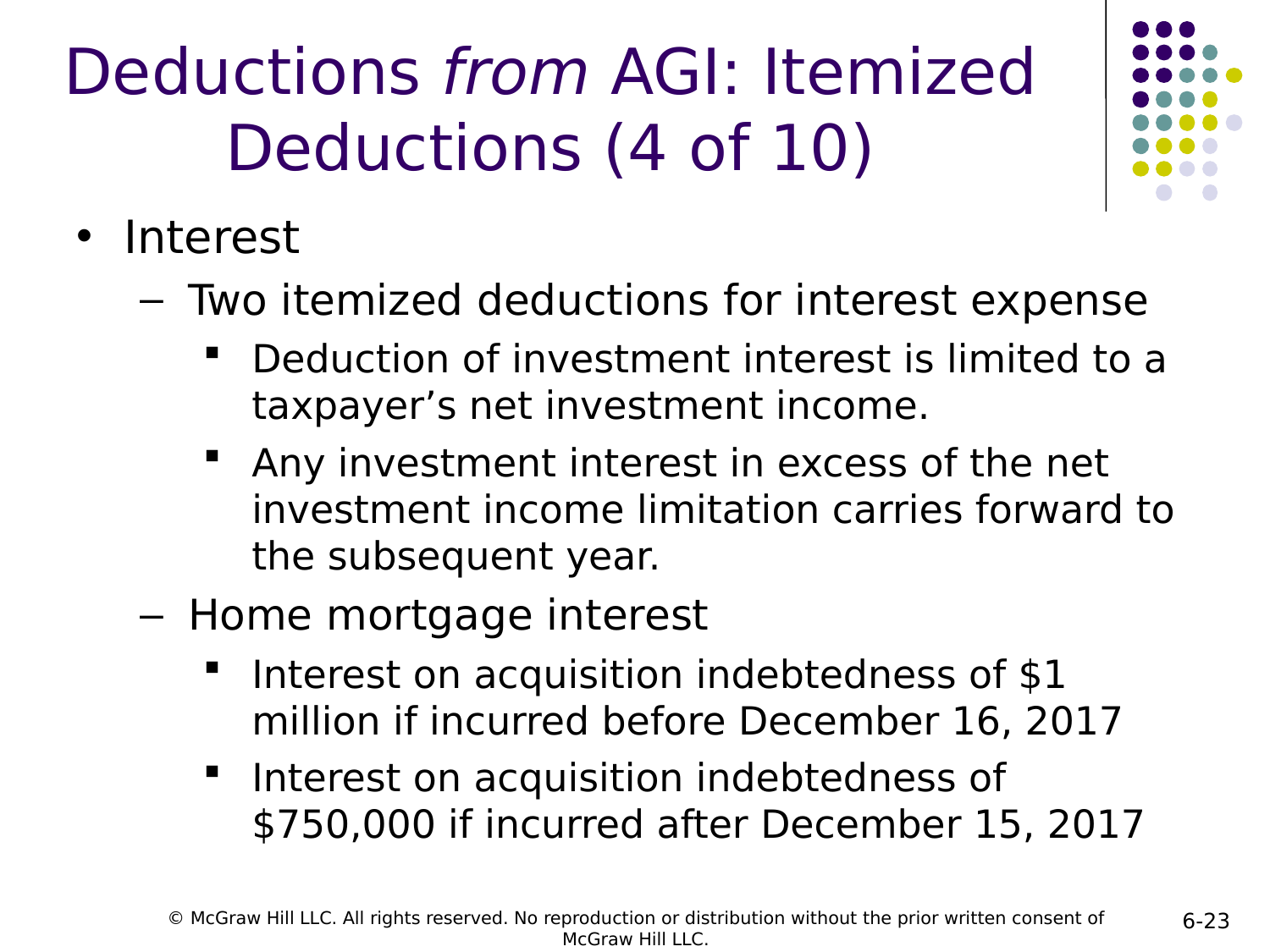

# Deductions from AGI: Itemized Deductions (4 of 10)
Interest
Two itemized deductions for interest expense
Deduction of investment interest is limited to a taxpayer’s net investment income.
Any investment interest in excess of the net investment income limitation carries forward to the subsequent year.
Home mortgage interest
Interest on acquisition indebtedness of $1 million if incurred before December 16, 2017
Interest on acquisition indebtedness of $750,000 if incurred after December 15, 2017